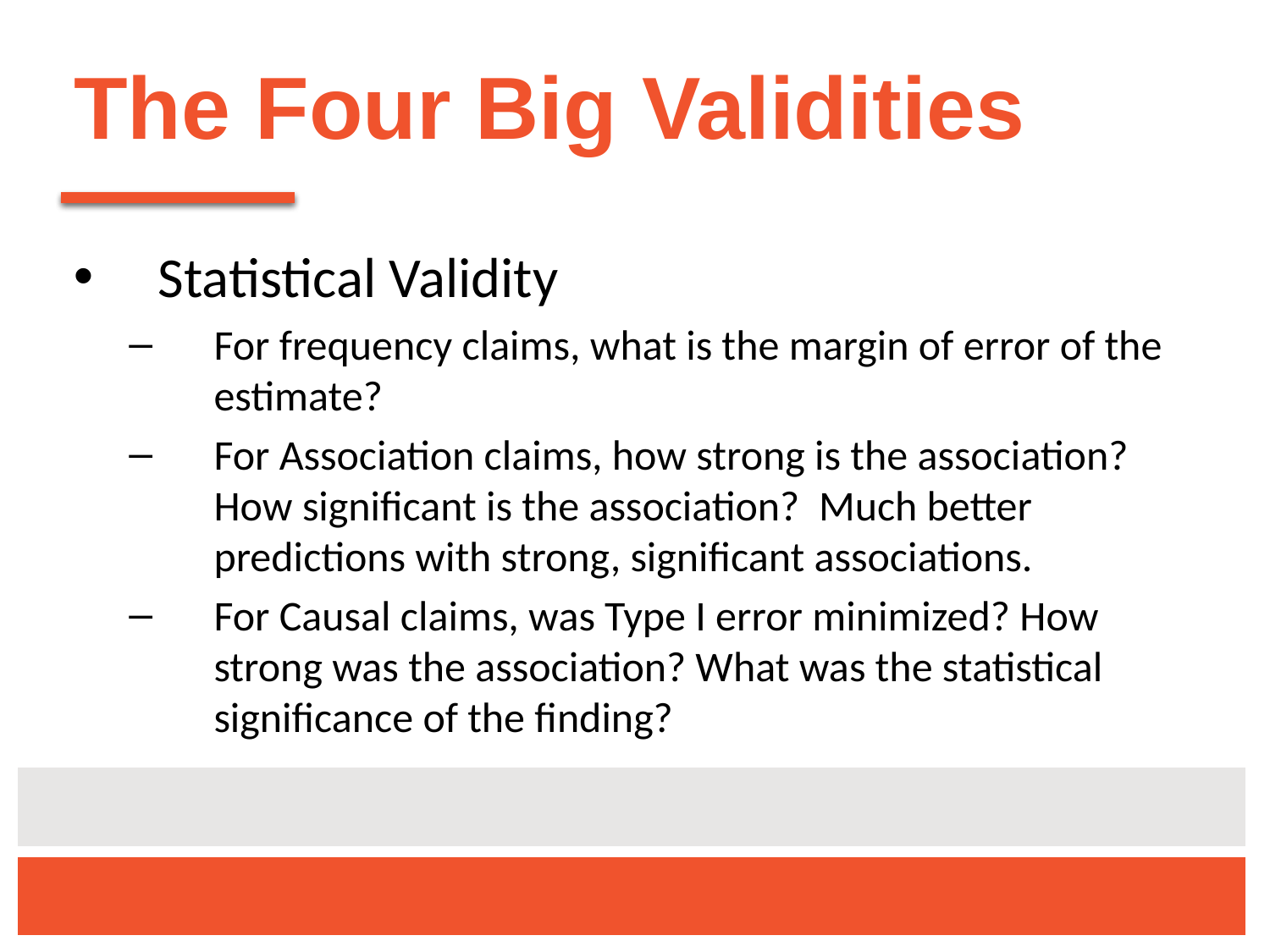

# The Four Big Validities
Statistical Validity
For frequency claims, what is the margin of error of the estimate?
For Association claims, how strong is the association?  How significant is the association?  Much better predictions with strong, significant associations.
For Causal claims, was Type I error minimized? How strong was the association? What was the statistical significance of the finding?